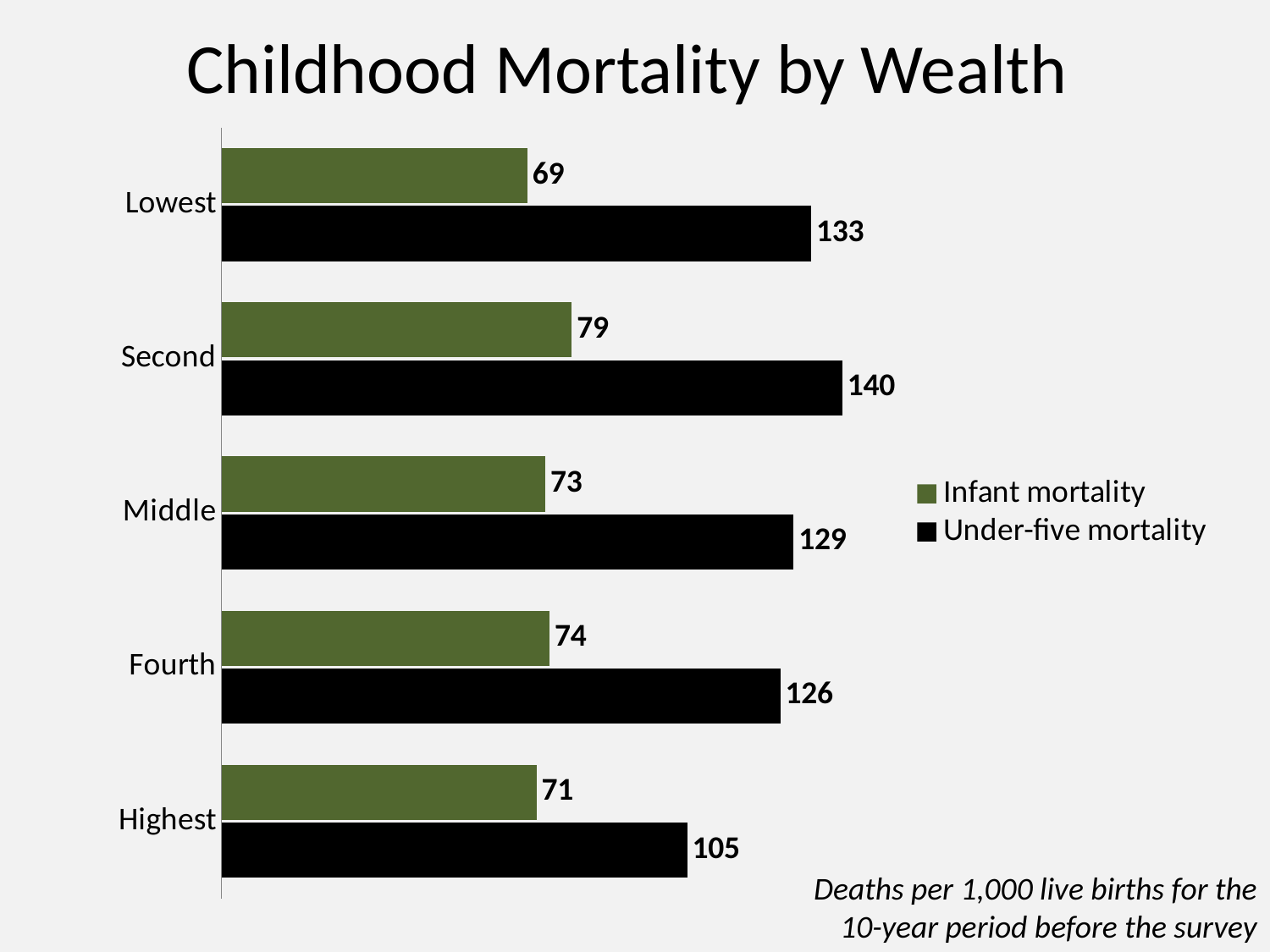

# Childhood Mortality by Wealth

### Chart

| Category | Under-five mortality | Infant mortality |
|---|---|---|
| Highest | 105.0 | 71.0 |
| Fourth | 126.0 | 74.0 |
| Middle | 129.0 | 73.0 |
| Second | 140.0 | 79.0 |
| Lowest | 133.0 | 69.0 |
Deaths per 1,000 live births for the 10-year period before the survey